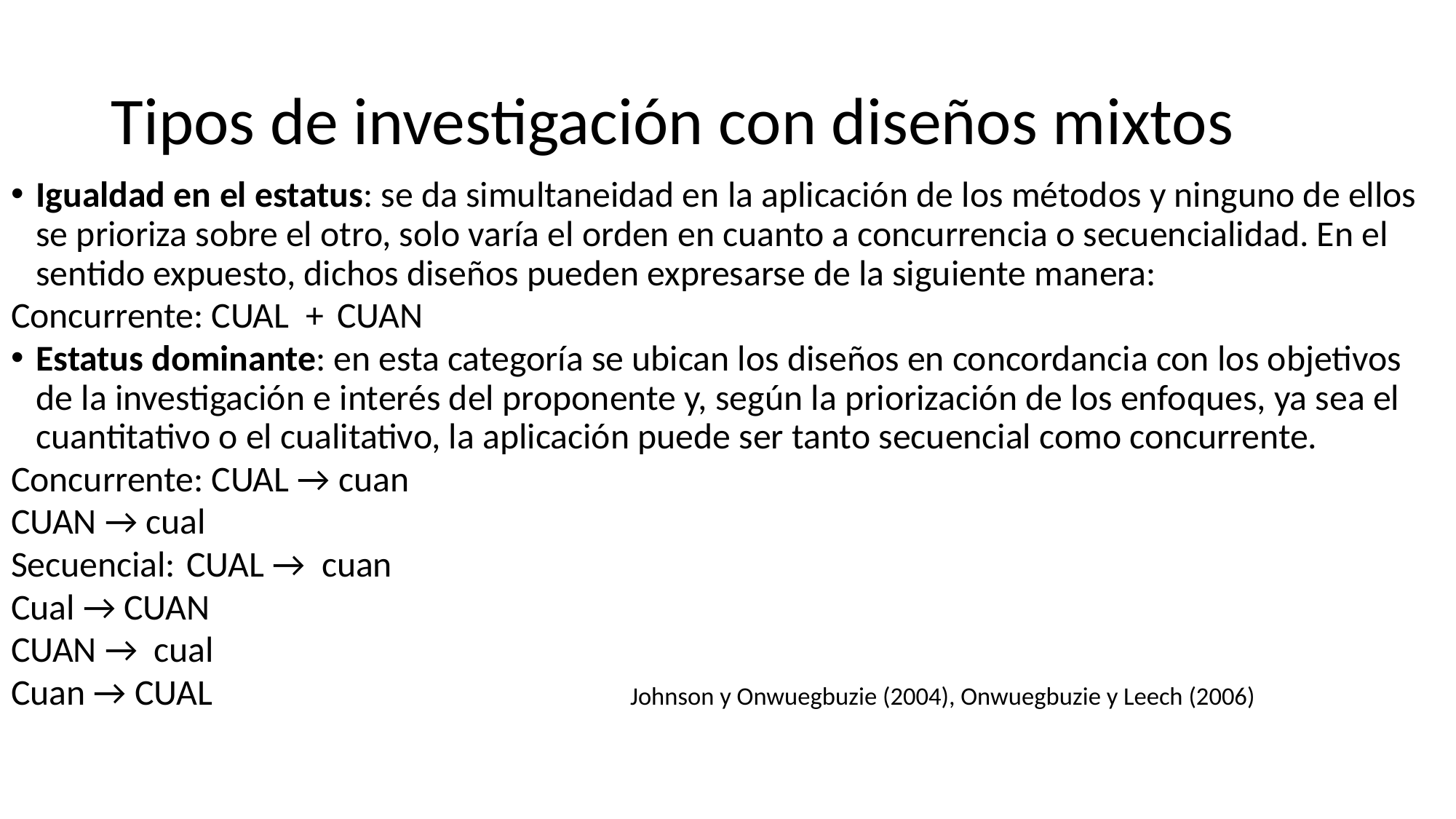

# Tipos de investigación con diseños mixtos
Igualdad en el estatus: se da simultaneidad en la aplicación de los métodos y ninguno de ellos se prioriza sobre el otro, solo varía el orden en cuanto a concurrencia o secuencialidad. En el sentido expuesto, dichos diseños pueden expresarse de la siguiente manera:
Concurrente: CUAL  + 	CUAN
Estatus dominante: en esta categoría se ubican los diseños en concordancia con los objetivos de la investigación e interés del proponente y, según la priorización de los enfoques, ya sea el cuantitativo o el cualitativo, la aplicación puede ser tanto secuencial como concurrente.
Concurrente: CUAL → cuan
CUAN → cual
Secuencial: 	CUAL →  cuan
Cual → CUAN
CUAN →  cual
Cuan → CUAL                                                   Johnson y Onwuegbuzie (2004), Onwuegbuzie y Leech (2006)